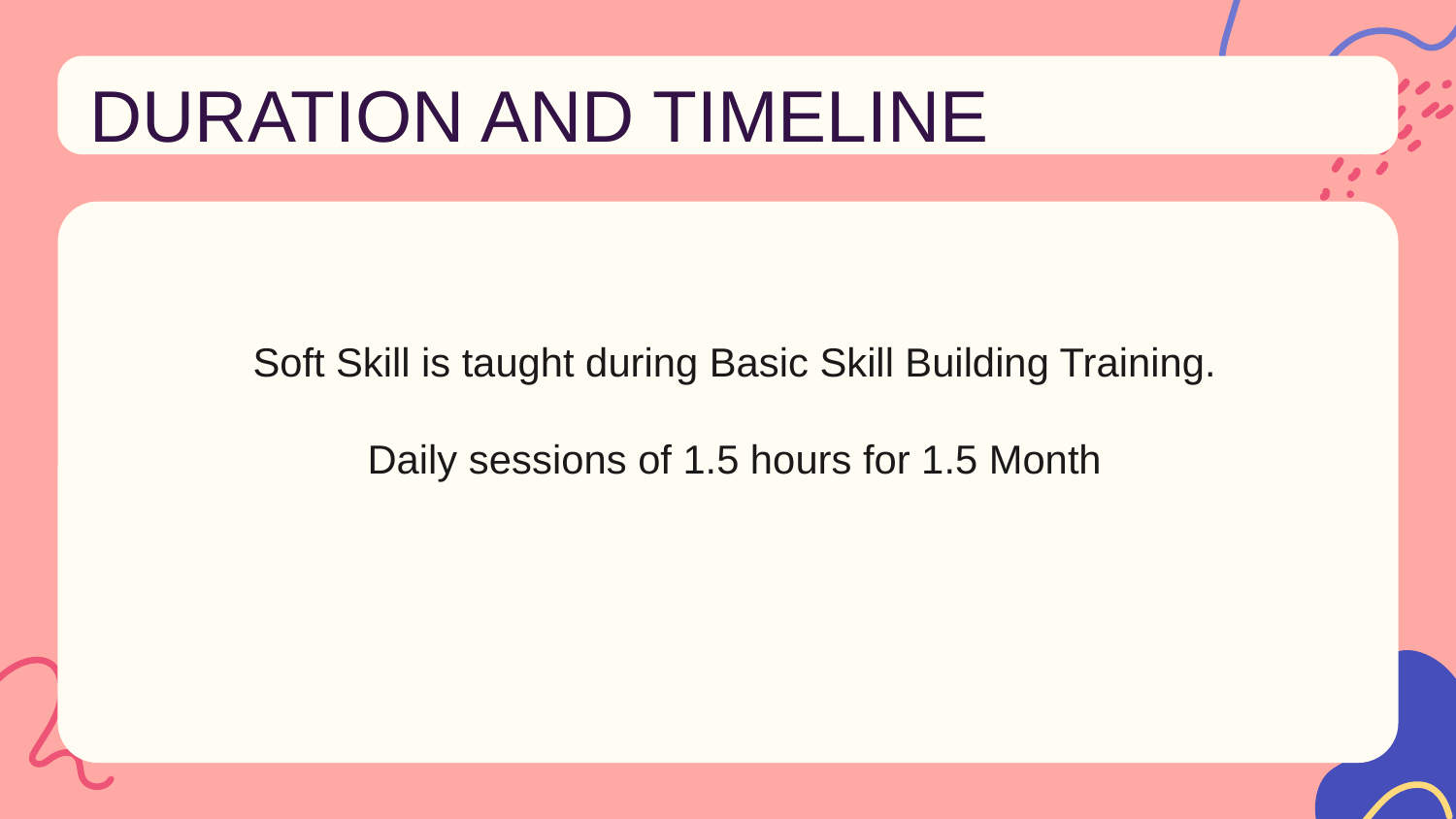

DURATION AND TIMELINE
Soft Skill is taught during Basic Skill Building Training.
Daily sessions of 1.5 hours for 1.5 Month